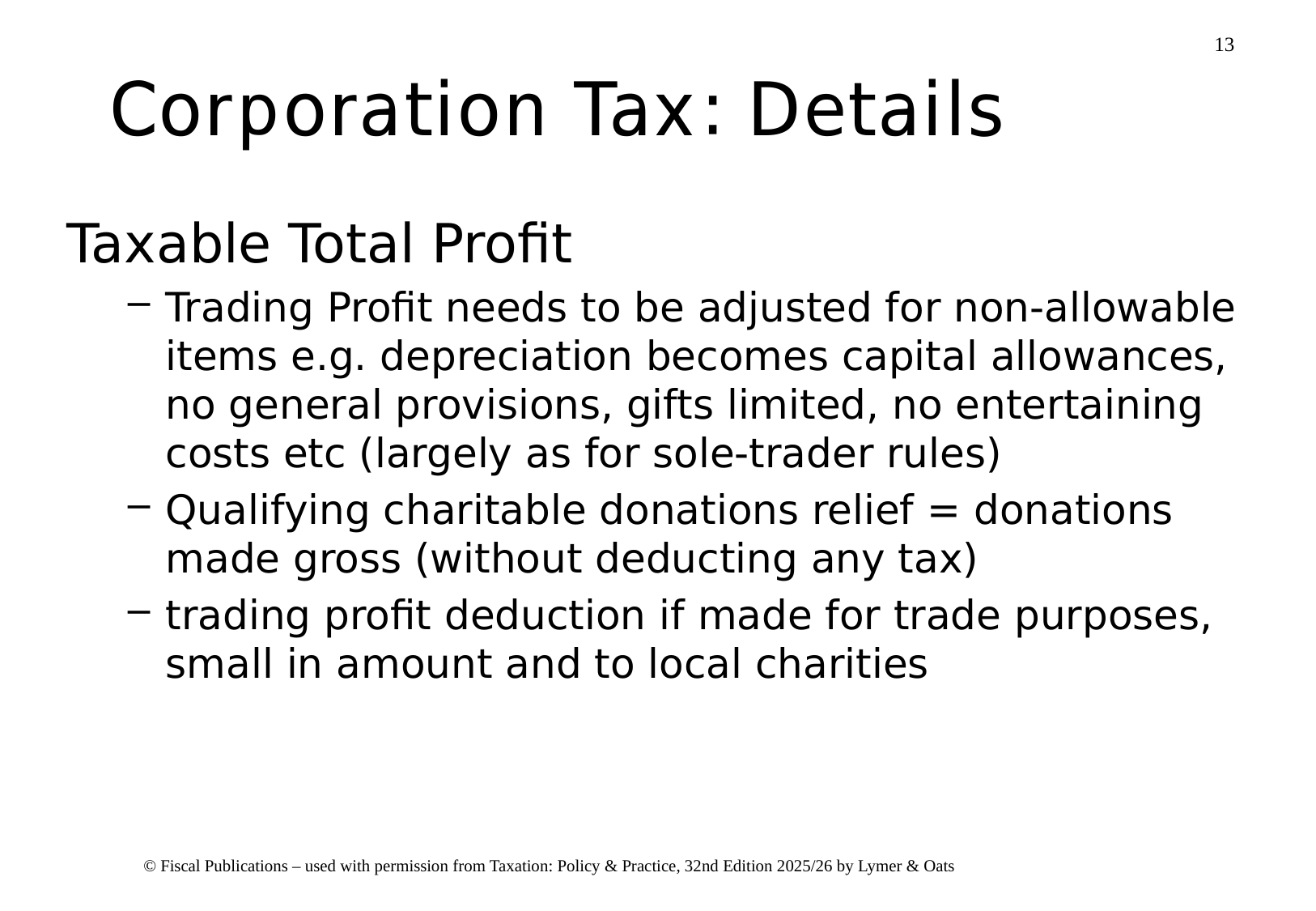

# Corporation Tax: Details
Taxable Total Profit
Trading Profit needs to be adjusted for non-allowable items e.g. depreciation becomes capital allowances, no general provisions, gifts limited, no entertaining costs etc (largely as for sole-trader rules)
Qualifying charitable donations relief = donations made gross (without deducting any tax)
trading profit deduction if made for trade purposes, small in amount and to local charities